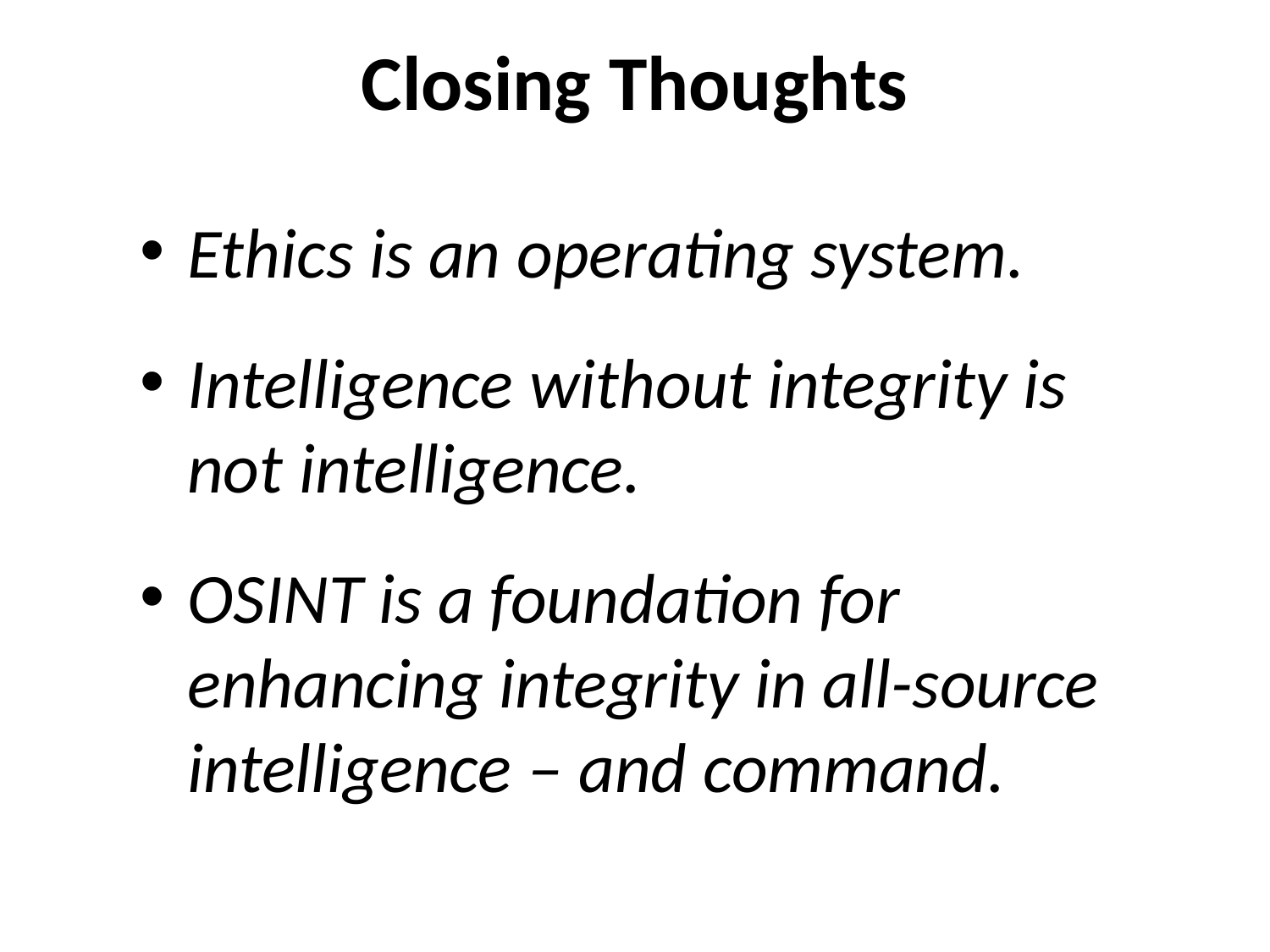

# Closing Thoughts
Ethics is an operating system.

Intelligence without integrity is not intelligence.

OSINT is a foundation for enhancing integrity in all-source intelligence – and command.